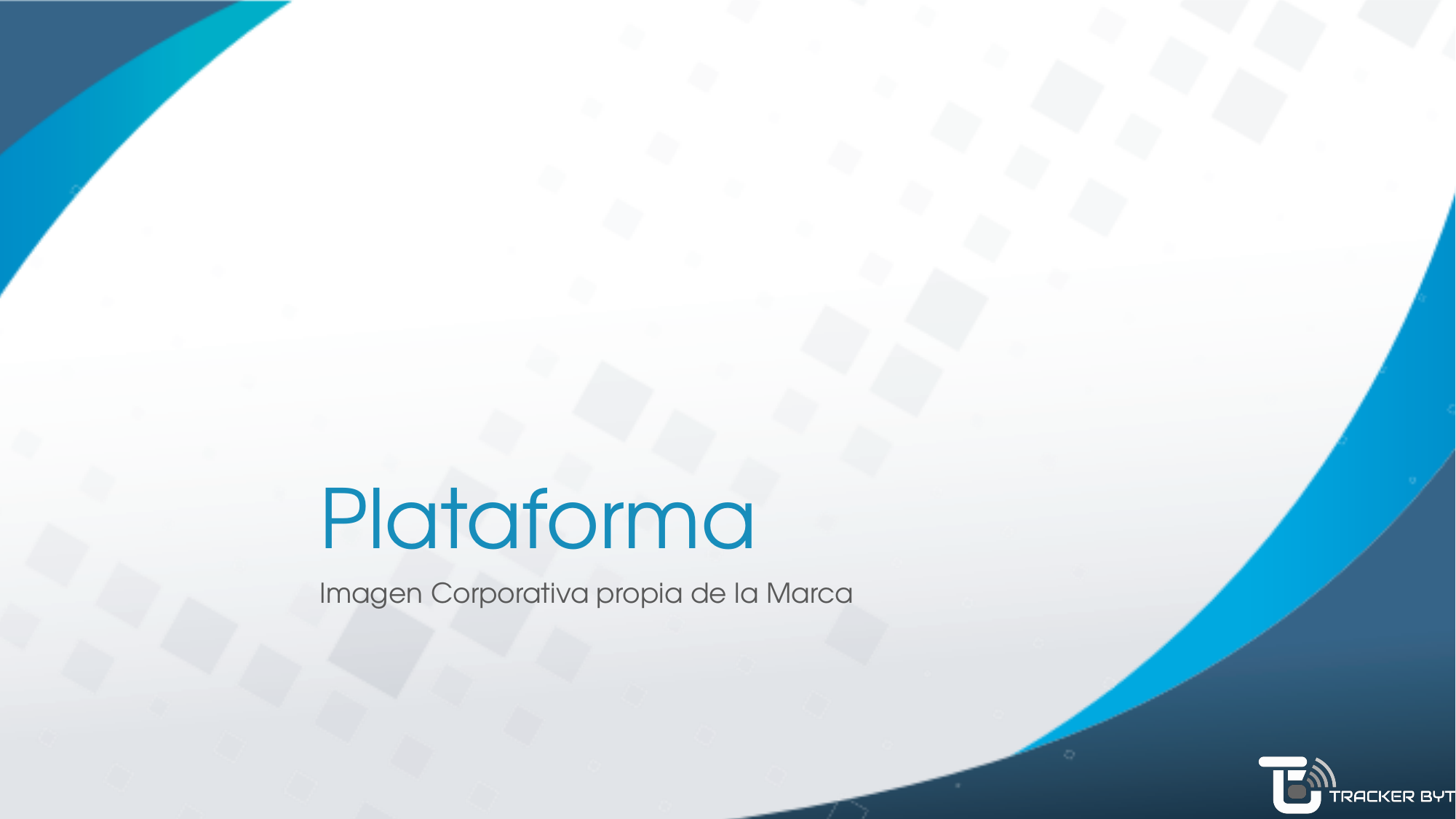

# Plataforma
Imagen Corporativa propia de la Marca